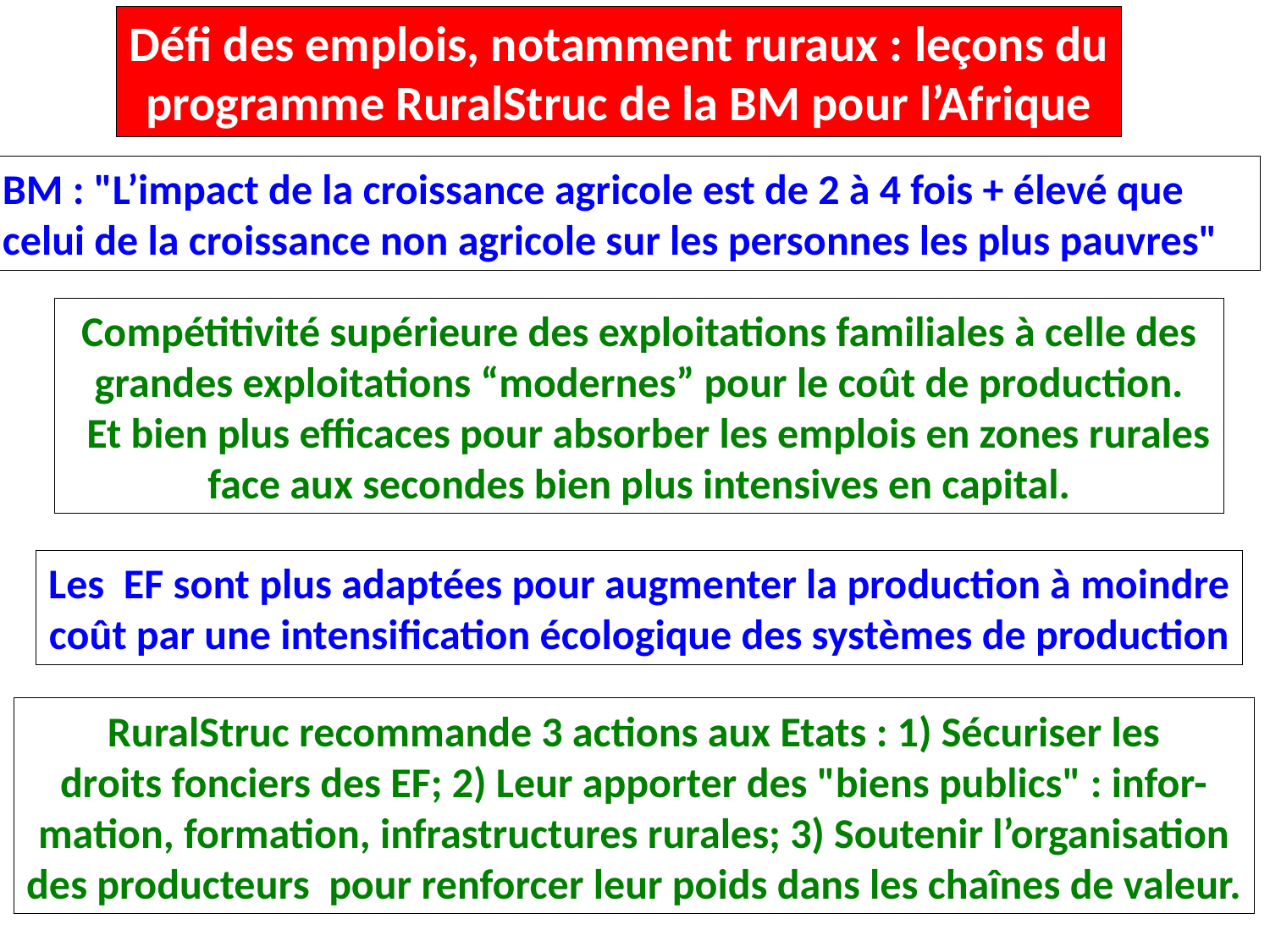

Défi des emplois, notamment ruraux : leçons du
programme RuralStruc de la BM pour l’Afrique
BM : "L’impact de la croissance agricole est de 2 à 4 fois + élevé que
celui de la croissance non agricole sur les personnes les plus pauvres"
Compétitivité supérieure des exploitations familiales à celle des
grandes exploitations “modernes” pour le coût de production.
  Et bien plus efficaces pour absorber les emplois en zones rurales
 face aux secondes bien plus intensives en capital.
Les  EF sont plus adaptées pour augmenter la production à moindre
coût par une intensification écologique des systèmes de production
RuralStruc recommande 3 actions aux Etats : 1) Sécuriser les
droits fonciers des EF; 2) Leur apporter des "biens publics" : infor-
mation, formation, infrastructures rurales; 3) Soutenir l’organisation
des producteurs  pour renforcer leur poids dans les chaînes de valeur.